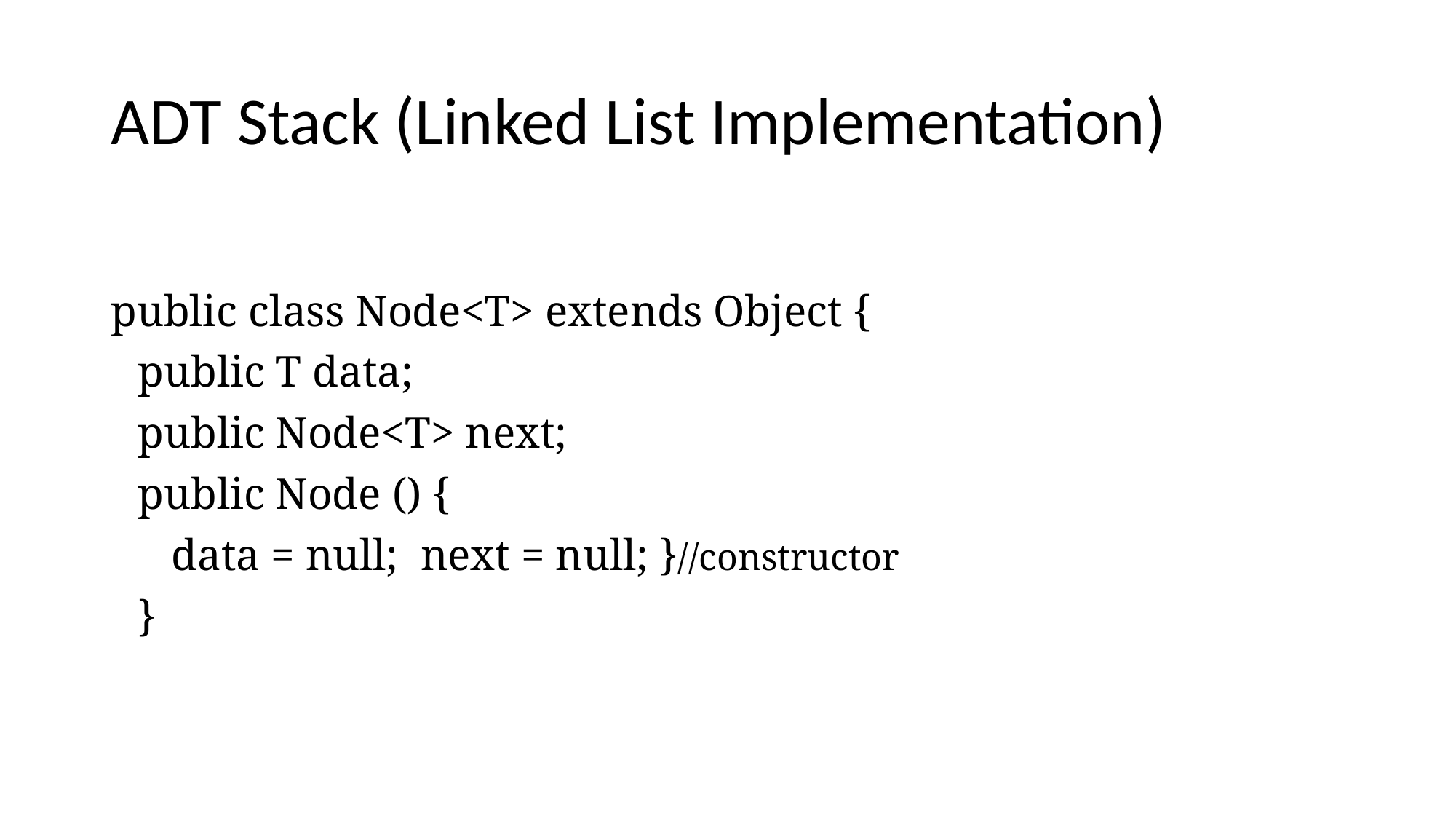

# ADT Stack (Linked List Implementation)

public class Node<T> extends Object {
	public T data;
	public Node<T> next;
	public Node () {
	   data = null;  next = null; }//constructor
	}